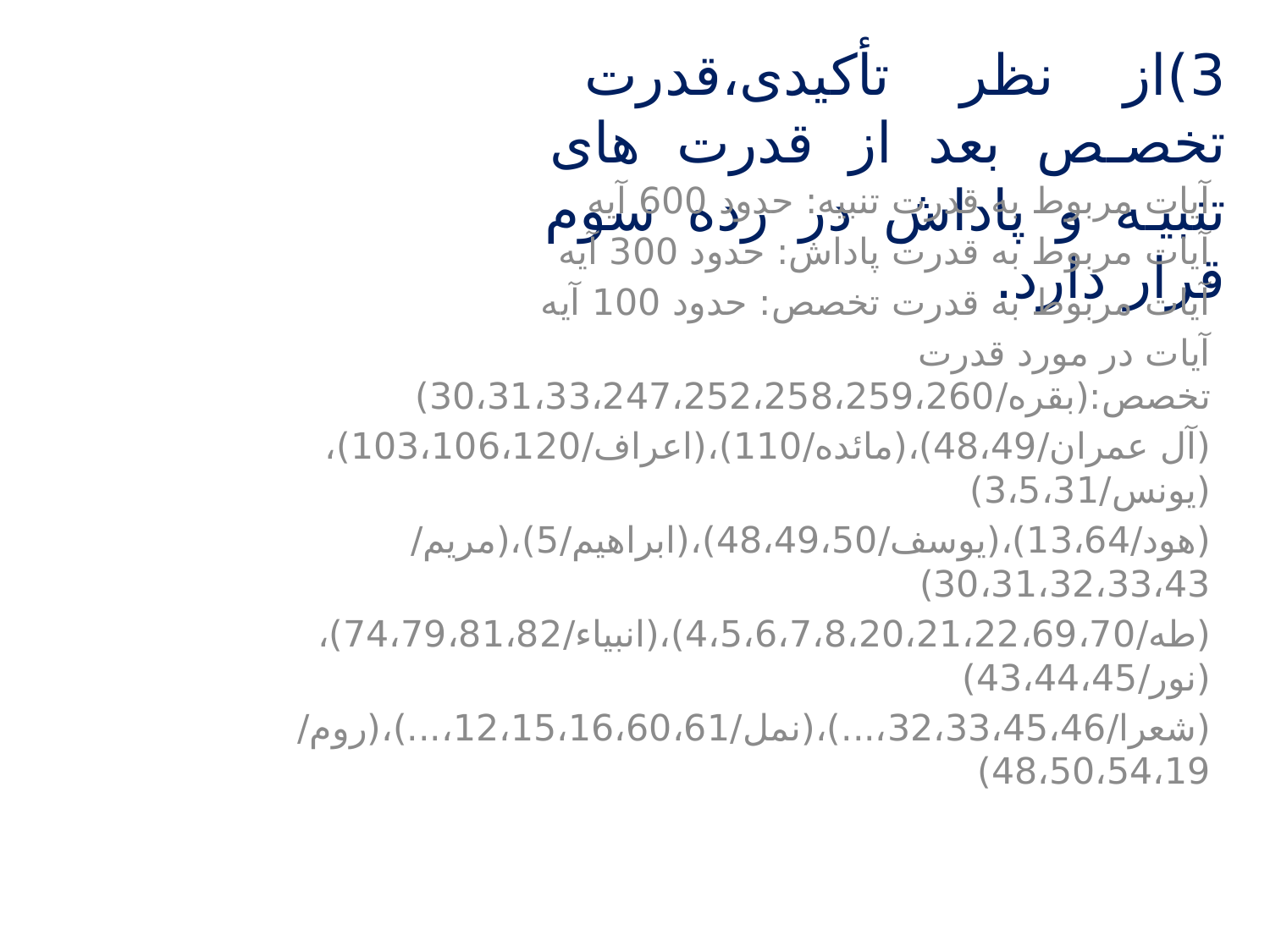

# 3)از نظر تأکیدی،قدرت تخصص بعد از قدرت های تنبیه و پاداش در رده سوم قرار دارد.
آیات مربوط به قدرت تنبیه: حدود 600 آیه
آیات مربوط به قدرت پاداش: حدود 300 آیه
آیات مربوط به قدرت تخصص: حدود 100 آیه
آیات در مورد قدرت تخصص:(بقره/30،31،33،247،252،258،259،260)
(آل عمران/48،49)،(مائده/110)،(اعراف/103،106،120)،(یونس/3،5،31)
(هود/13،64)،(یوسف/48،49،50)،(ابراهیم/5)،(مریم/30،31،32،33،43)
(طه/4،5،6،7،8،20،21،22،69،70)،(انبیاء/74،79،81،82)،(نور/43،44،45)
(شعرا/32،33،45،46،...)،(نمل/12،15،16،60،61،...)،(روم/48،50،54،19)